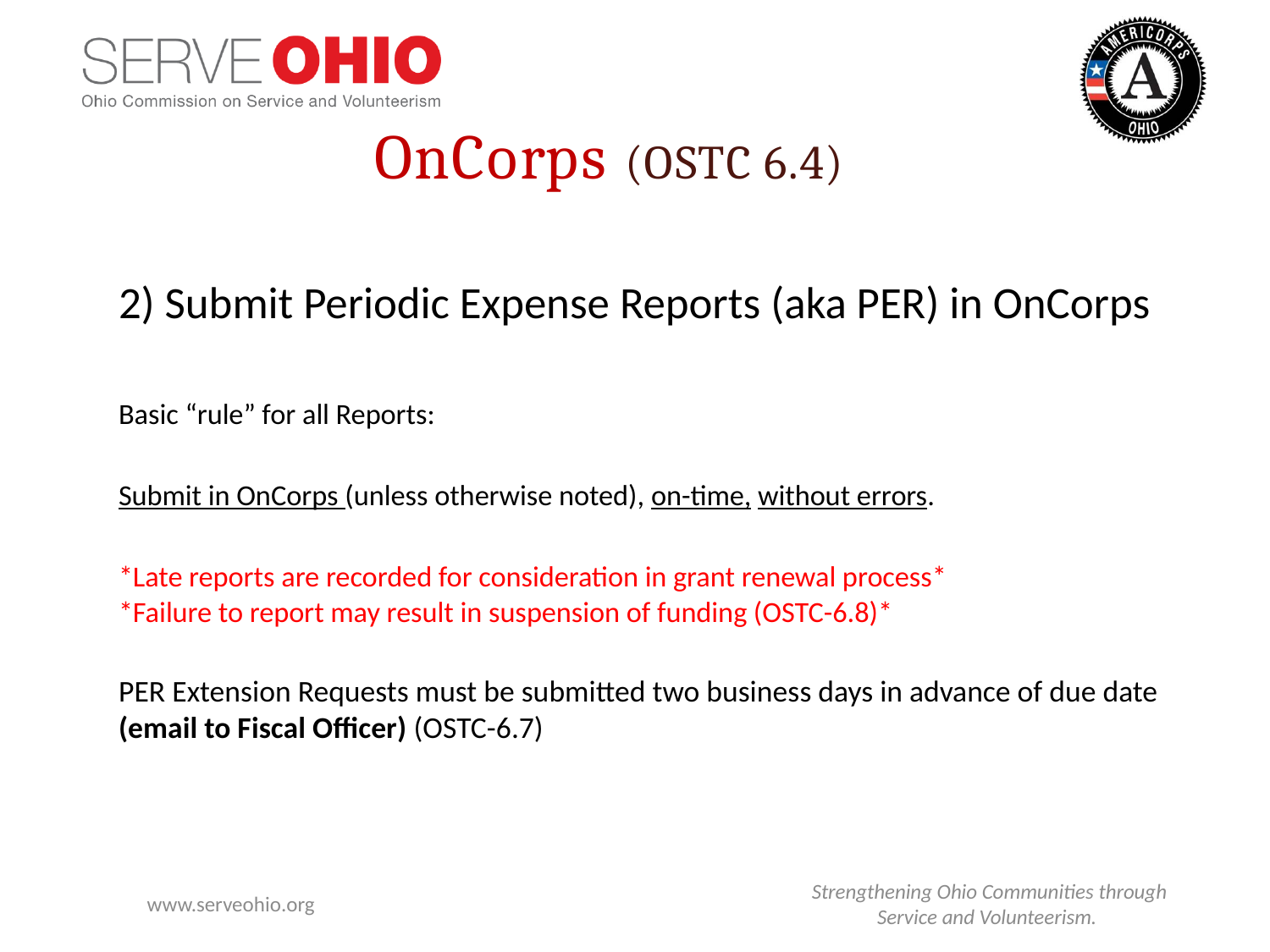

OnCorps (OSTC 6.4)
2) Submit Periodic Expense Reports (aka PER) in OnCorps

Basic “rule” for all Reports:

Submit in OnCorps (unless otherwise noted), on-time, without errors.

*Late reports are recorded for consideration in grant renewal process*
*Failure to report may result in suspension of funding (OSTC-6.8)*

PER Extension Requests must be submitted two business days in advance of due date (email to Fiscal Officer) (OSTC-6.7)

www.serveohio.org
Strengthening Ohio Communities through Service and Volunteerism.